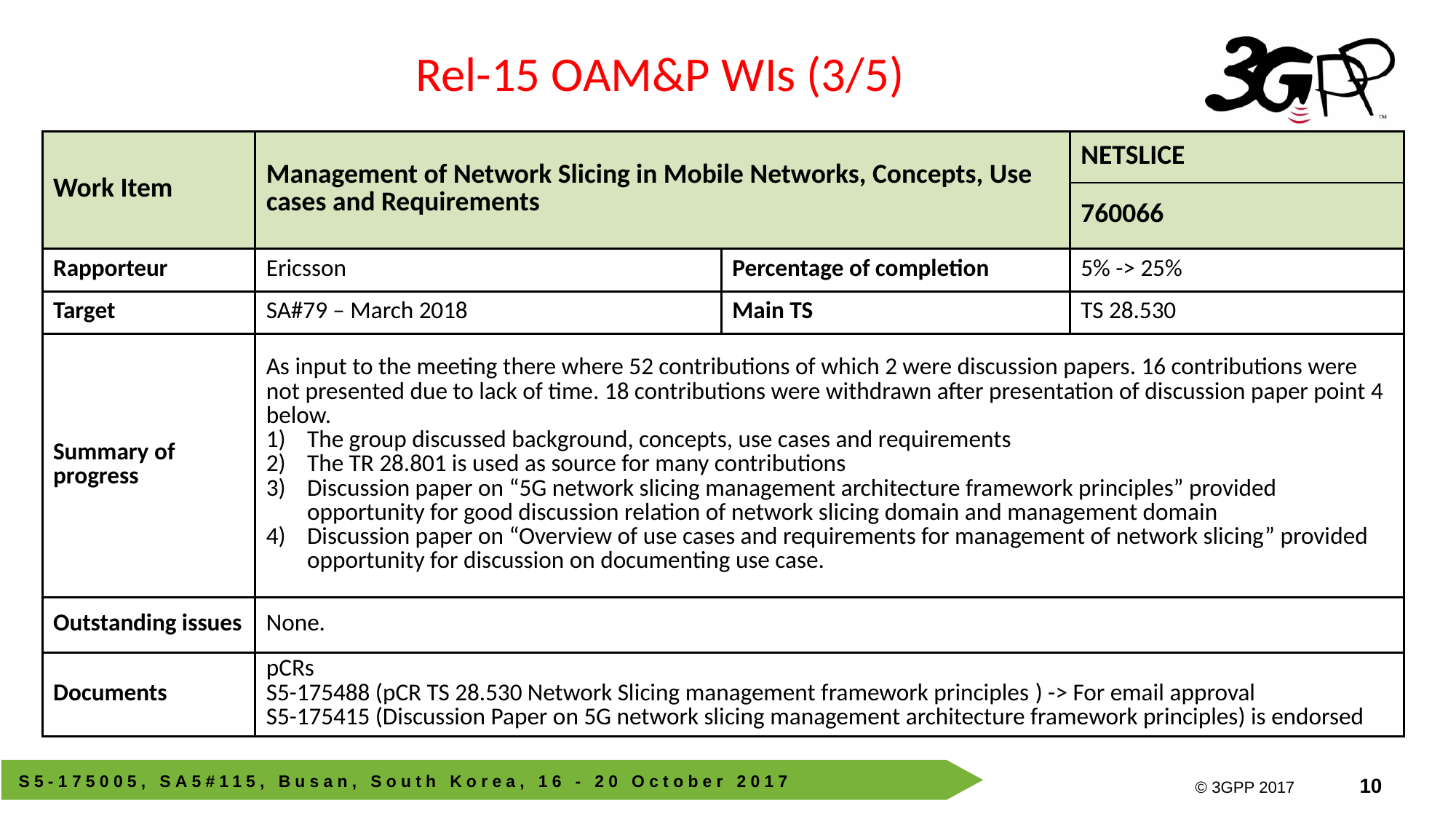

Rel-15 OAM&P WIs (3/5)
| Work Item | Management of Network Slicing in Mobile Networks, Concepts, Use cases and Requirements |  | NETSLICE |
| --- | --- | --- | --- |
|  |  |  | 760066 |
| Rapporteur | Ericsson | Percentage of completion | 5% -> 25% |
| Target | SA#79 – March 2018 | Main TS | TS 28.530 |
| Summary of progress | As input to the meeting there where 52 contributions of which 2 were discussion papers. 16 contributions were not presented due to lack of time. 18 contributions were withdrawn after presentation of discussion paper point 4 below. The group discussed background, concepts, use cases and requirements The TR 28.801 is used as source for many contributions Discussion paper on “5G network slicing management architecture framework principles” provided opportunity for good discussion relation of network slicing domain and management domain Discussion paper on “Overview of use cases and requirements for management of network slicing” provided opportunity for discussion on documenting use case. |  |  |
| Outstanding issues | None. |  |  |
| Documents | pCRs S5-175488 (pCR TS 28.530 Network Slicing management framework principles ) -> For email approval S5-175415 (Discussion Paper on 5G network slicing management architecture framework principles) is endorsed |  |  |